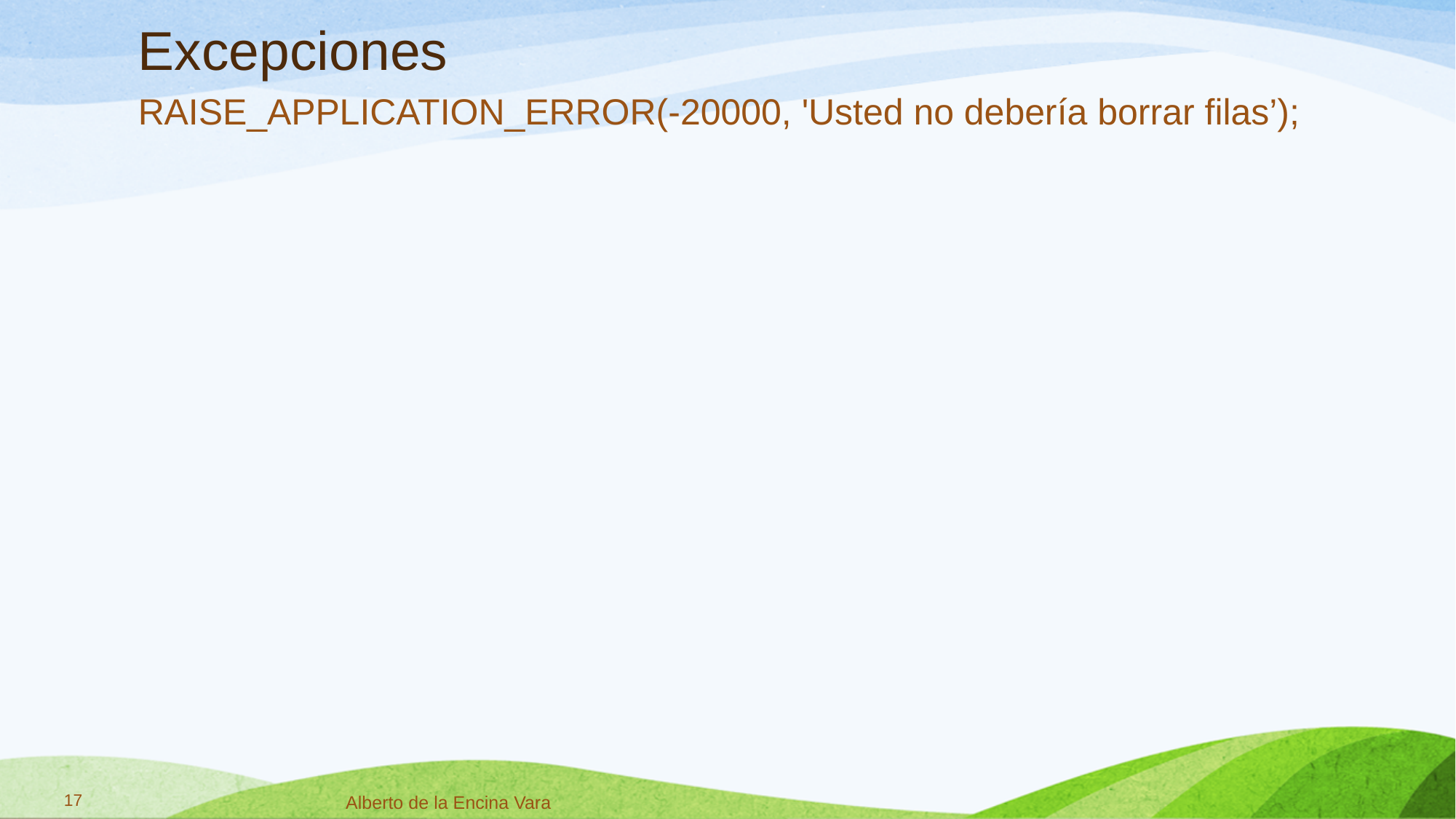

Excepciones
RAISE_APPLICATION_ERROR(-20000, 'Usted no debería borrar filas’);

17
Alberto de la Encina Vara